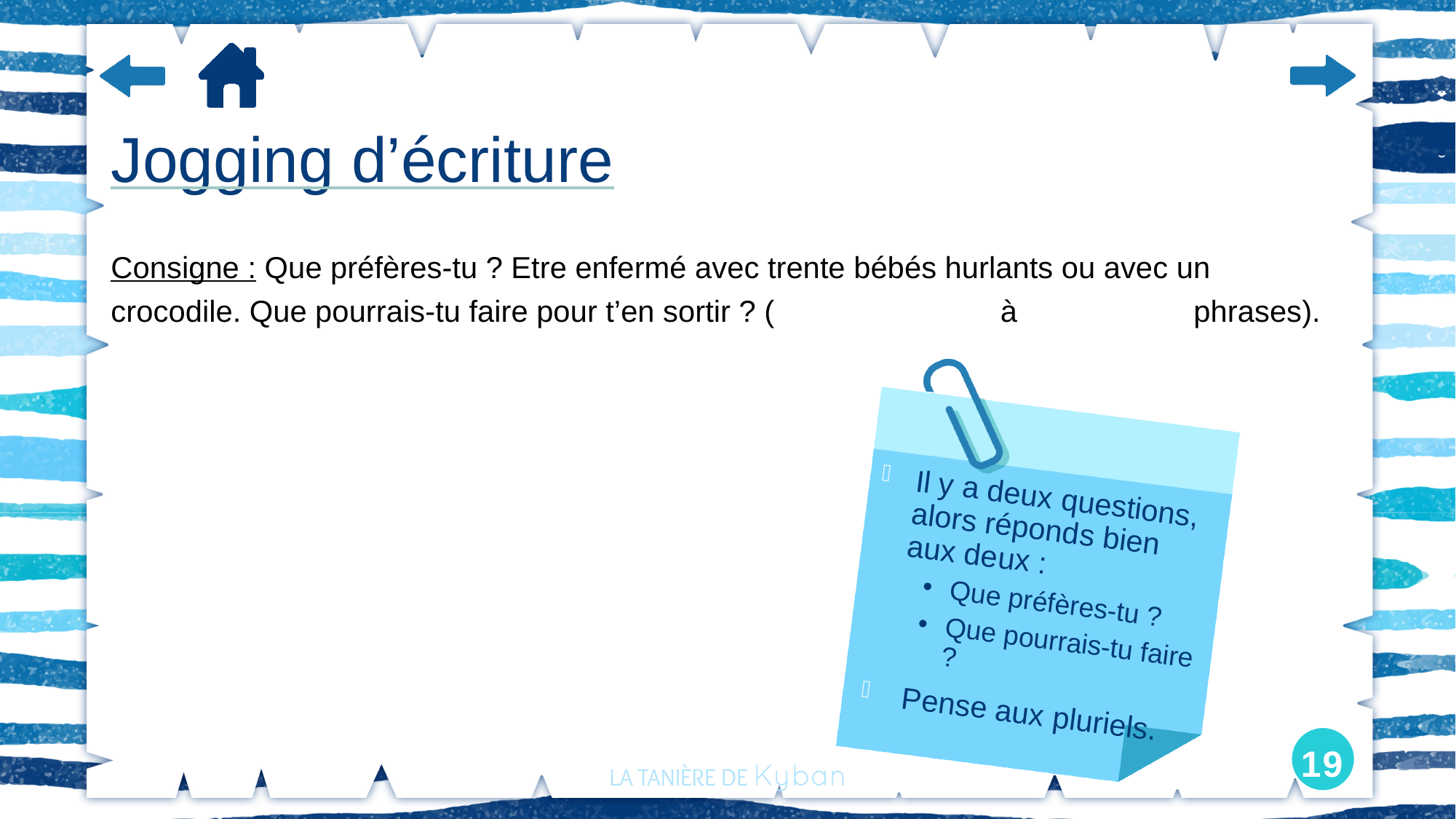

# Jogging d’écriture
Consigne : Que préfères-tu ? Etre enfermé avec trente bébés hurlants ou avec un crocodile. Que pourrais-tu faire pour t’en sortir ? (	               à 	            phrases).
Il y a deux questions, alors réponds bien aux deux :
Que préfères-tu ?
Que pourrais-tu faire ?
Pense aux pluriels.
19